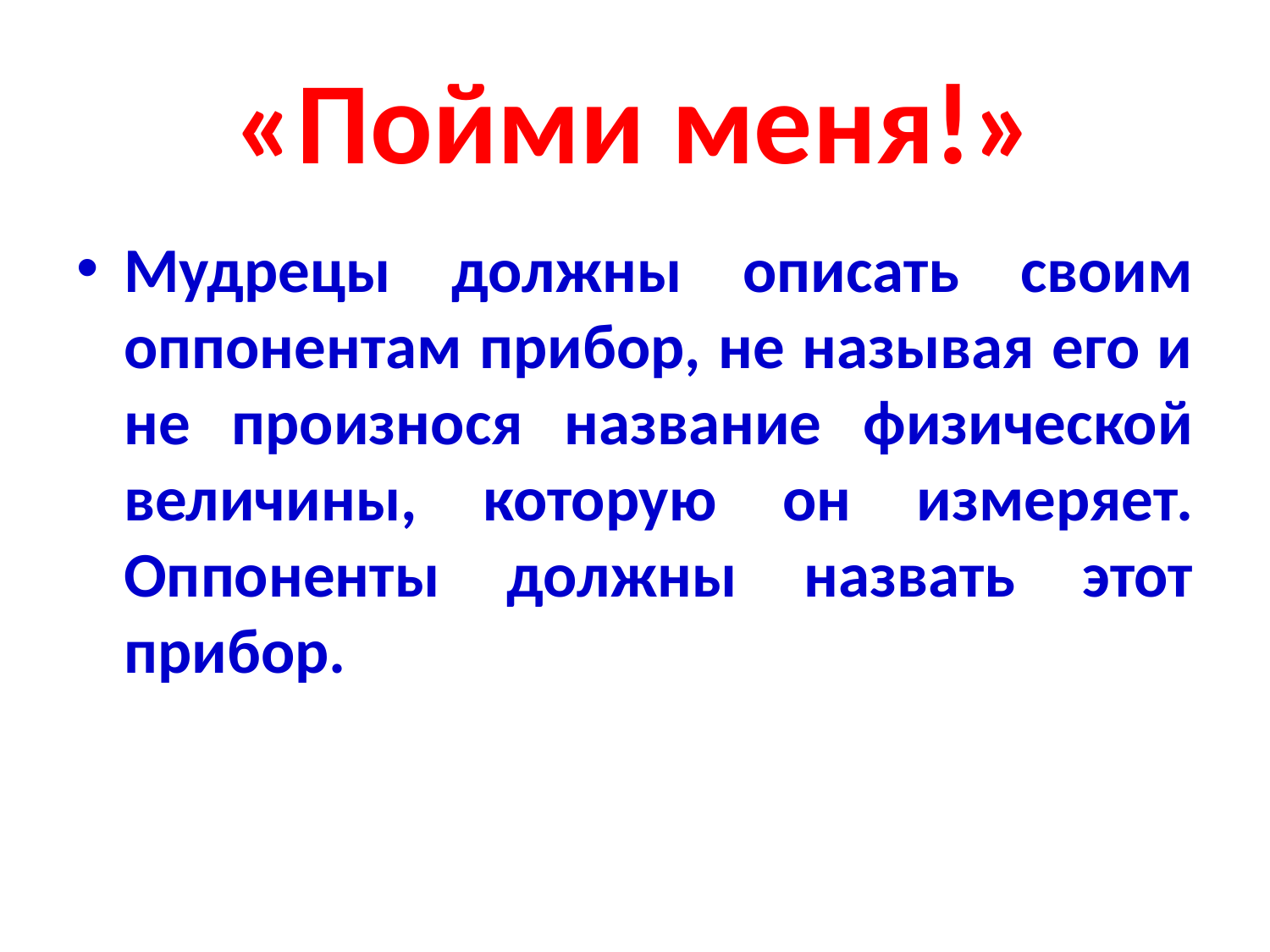

# «Пойми меня!»
Мудрецы должны описать своим оппонентам прибор, не называя его и не произнося название физической величины, которую он измеряет. Оппоненты должны назвать этот прибор.